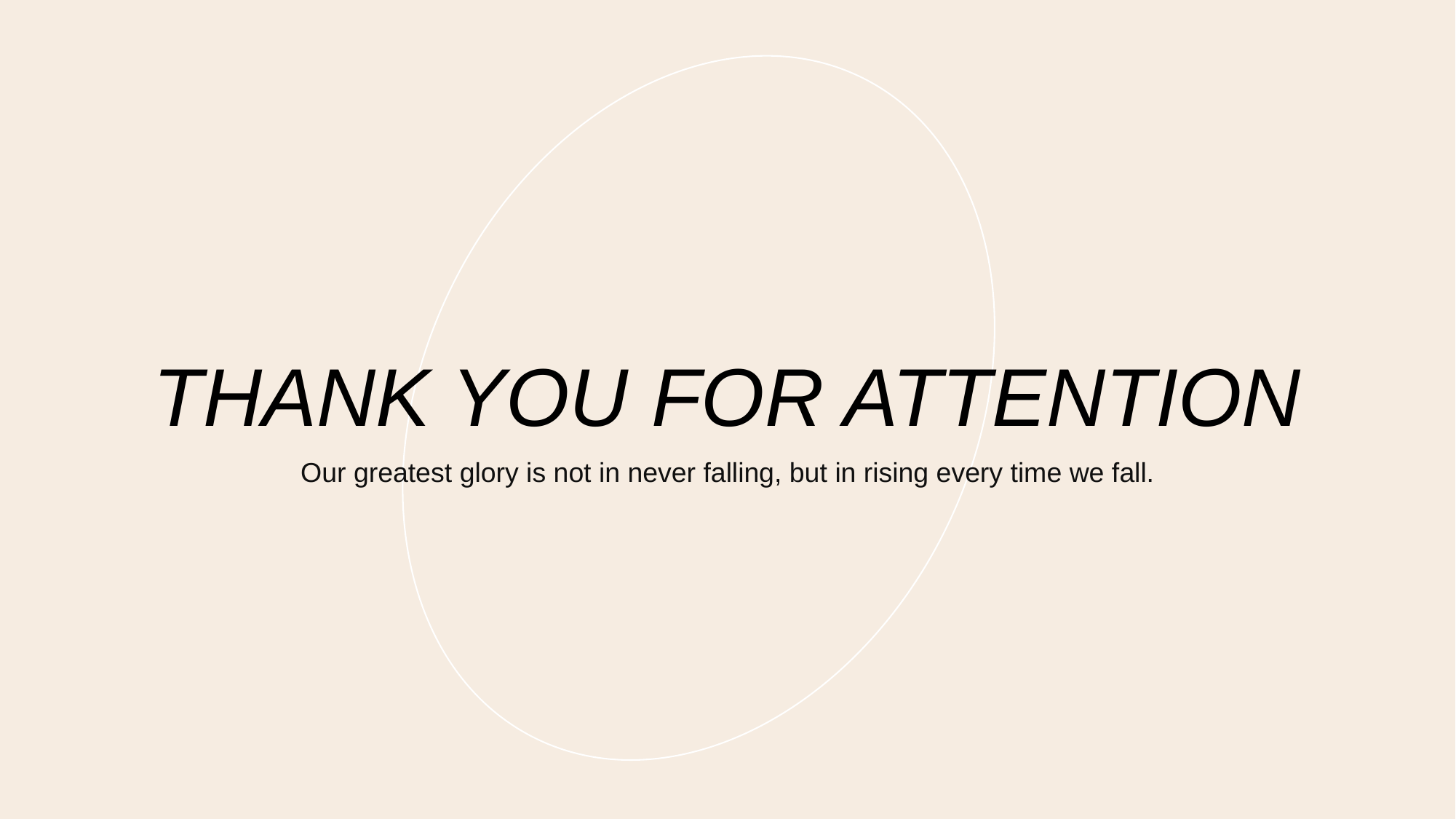

THANK YOU FOR ATTENTION
Our greatest glory is not in never falling, but in rising every time we fall.